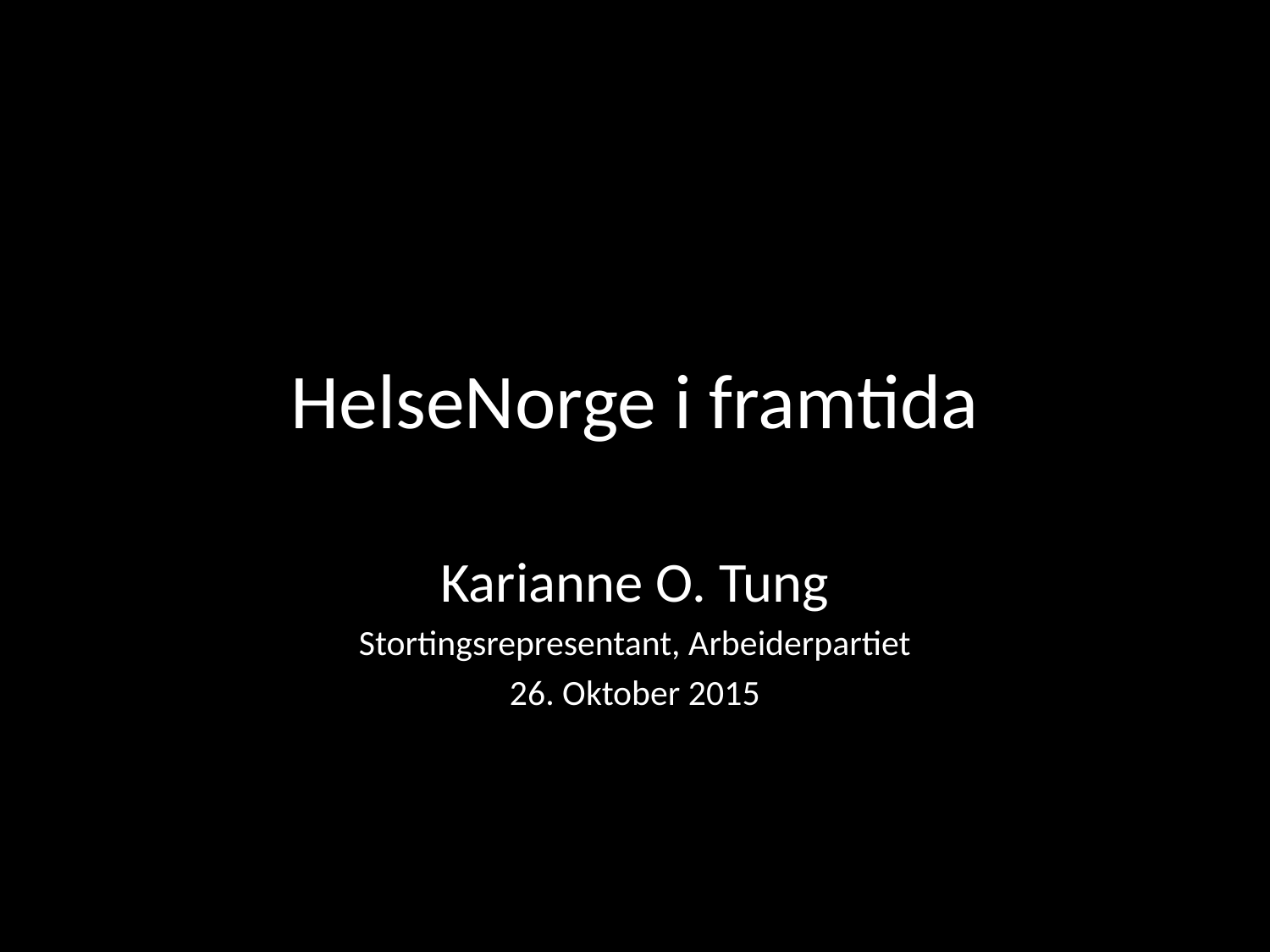

# HelseNorge i framtida
Karianne O. Tung
Stortingsrepresentant, Arbeiderpartiet
26. Oktober 2015